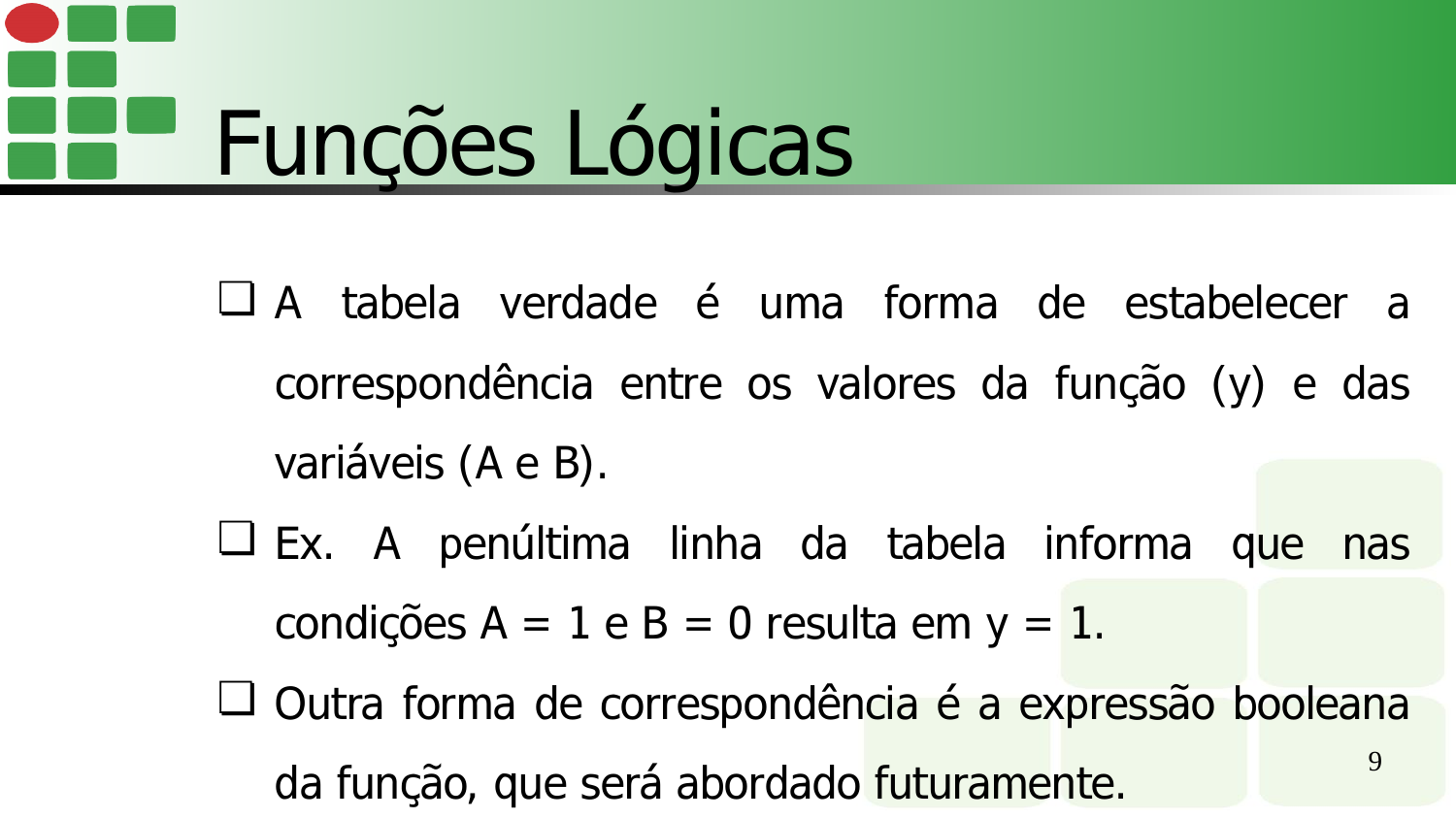

Funções Lógicas
A tabela verdade é uma forma de estabelecer a correspondência entre os valores da função (y) e das variáveis (A e B).
Ex. A penúltima linha da tabela informa que nas condições A = 1 e B = 0 resulta em y = 1.
Outra forma de correspondência é a expressão booleana da função, que será abordado futuramente.
9